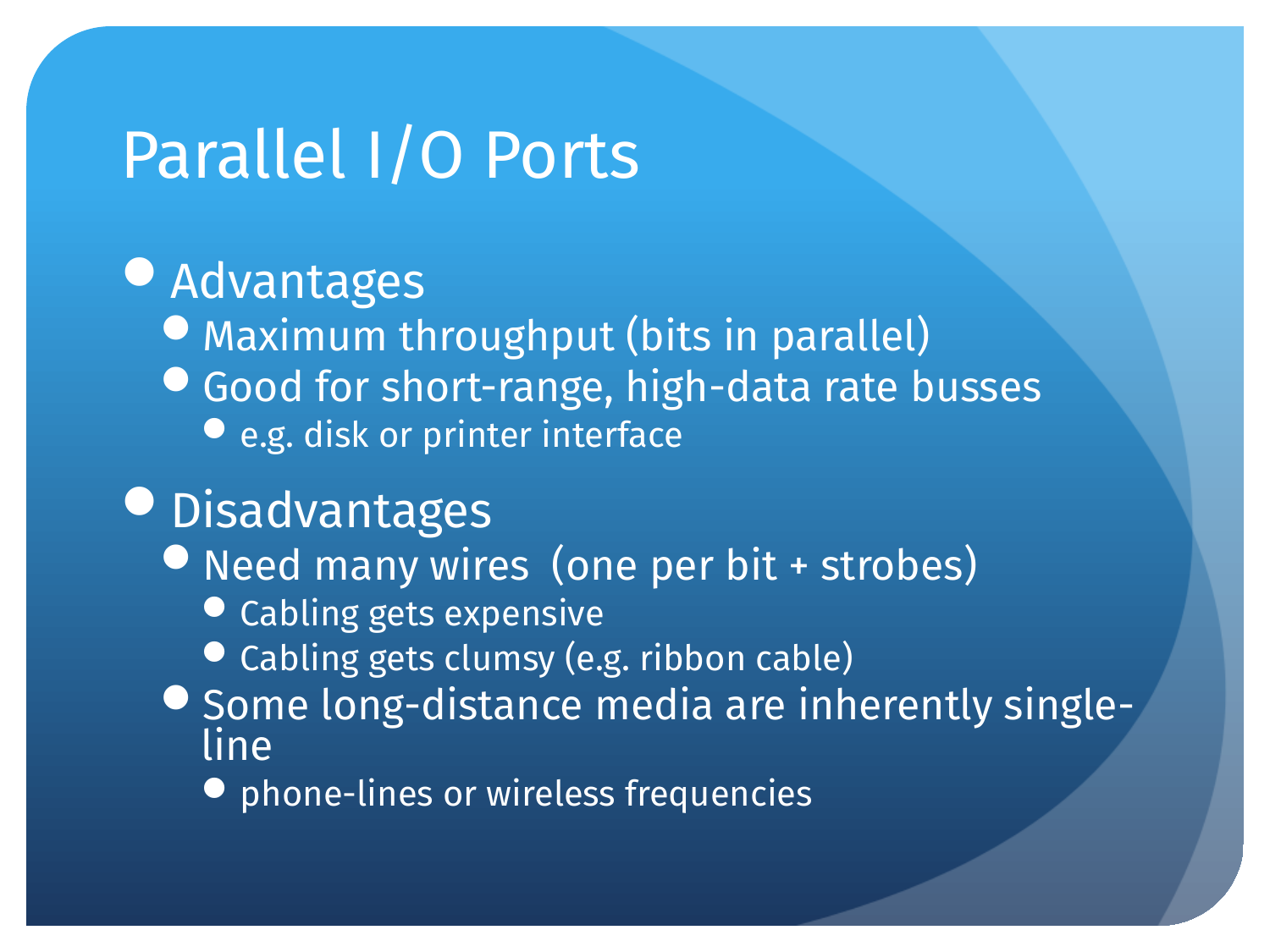

# Parallel I/O Ports
Advantages
Maximum throughput (bits in parallel)
Good for short-range, high-data rate busses
e.g. disk or printer interface
Disadvantages
Need many wires  (one per bit + strobes)
Cabling gets expensive
Cabling gets clumsy (e.g. ribbon cable)
Some long-distance media are inherently single-line
phone-lines or wireless frequencies